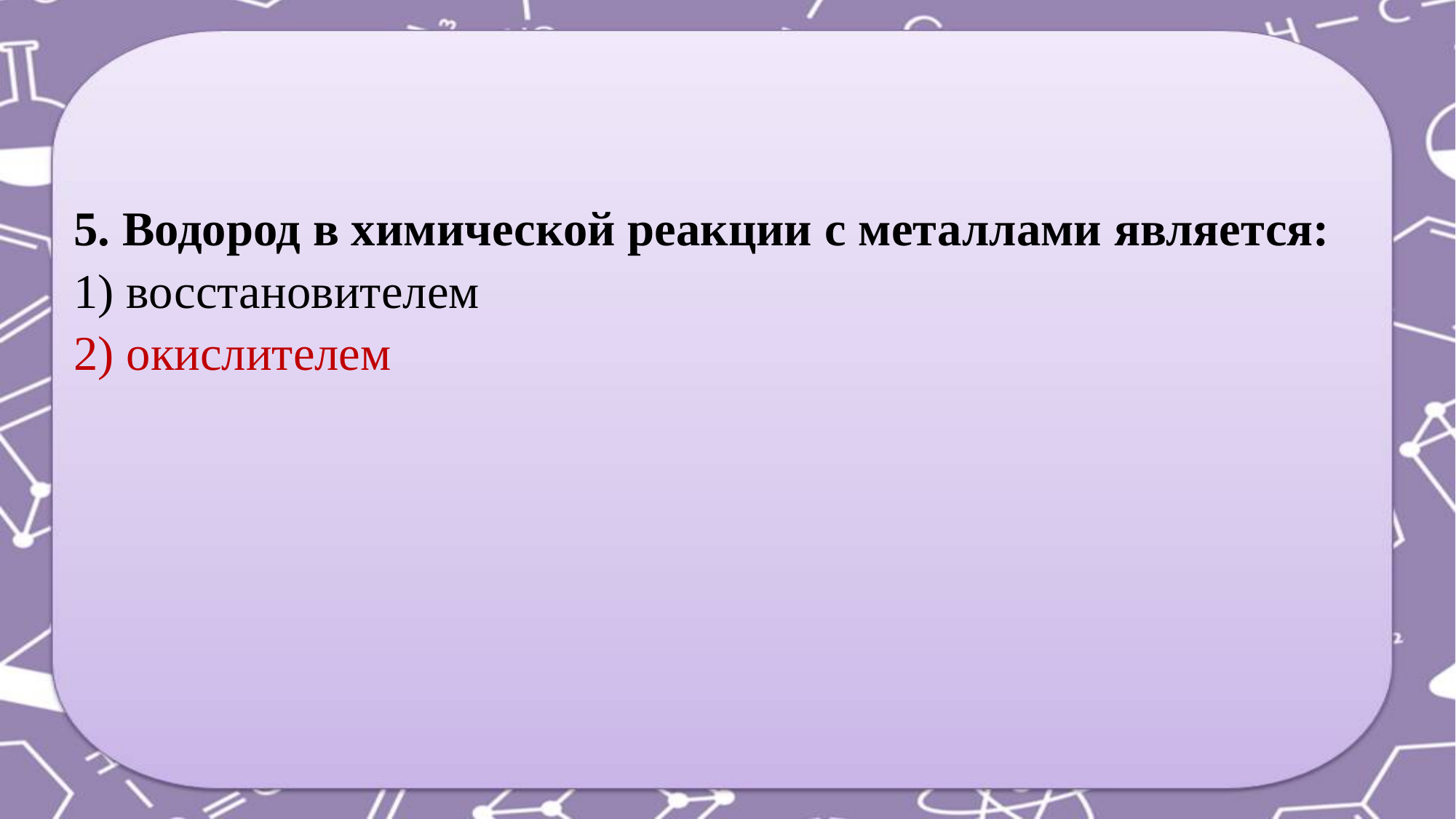

5. Водород в химической реакции с металлами является:
1) восстановителем
2) окислителем